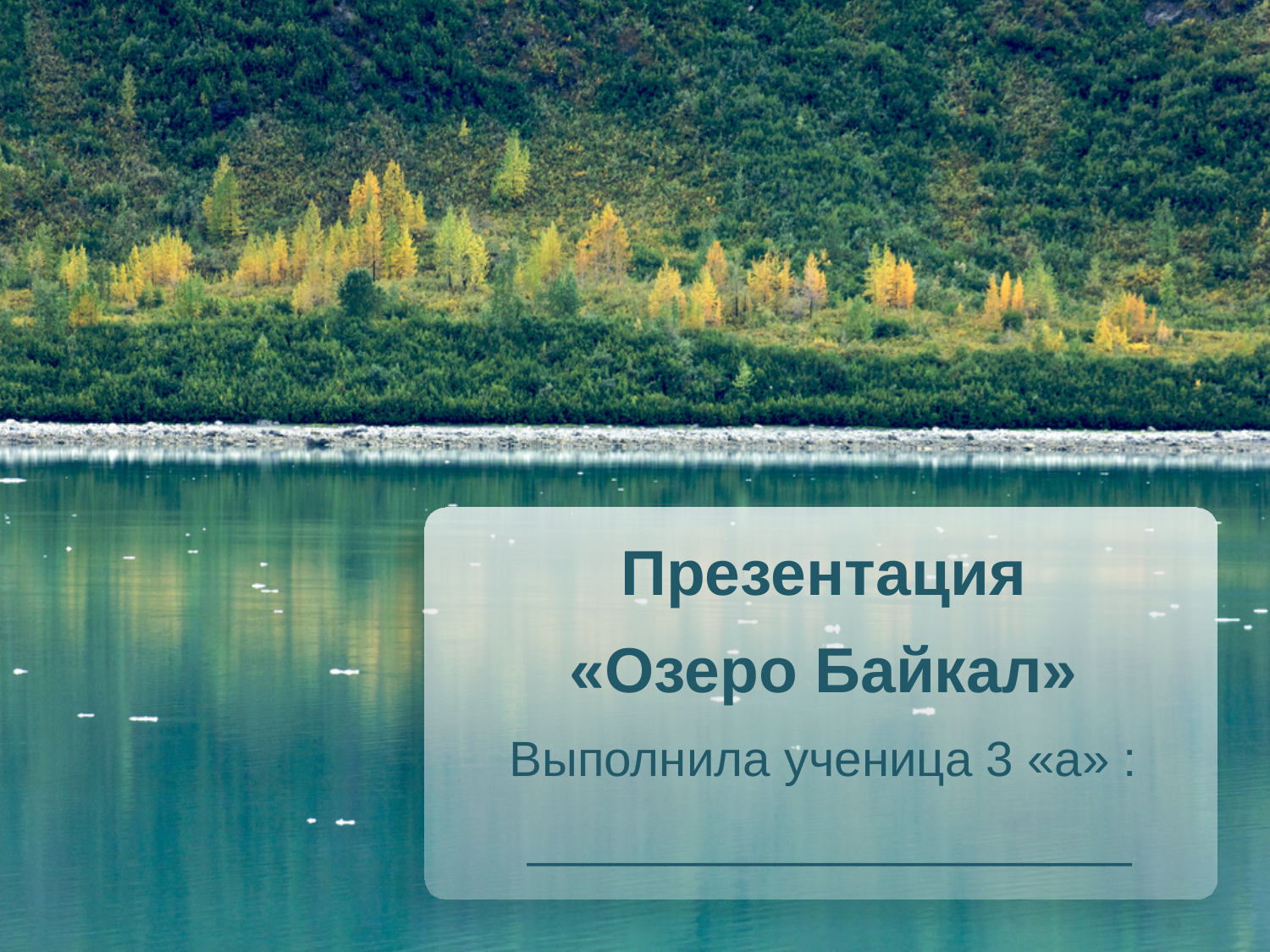

Презентация
«Озеро Байкал»
Выполнила ученица 3 «а» :
 ______________________